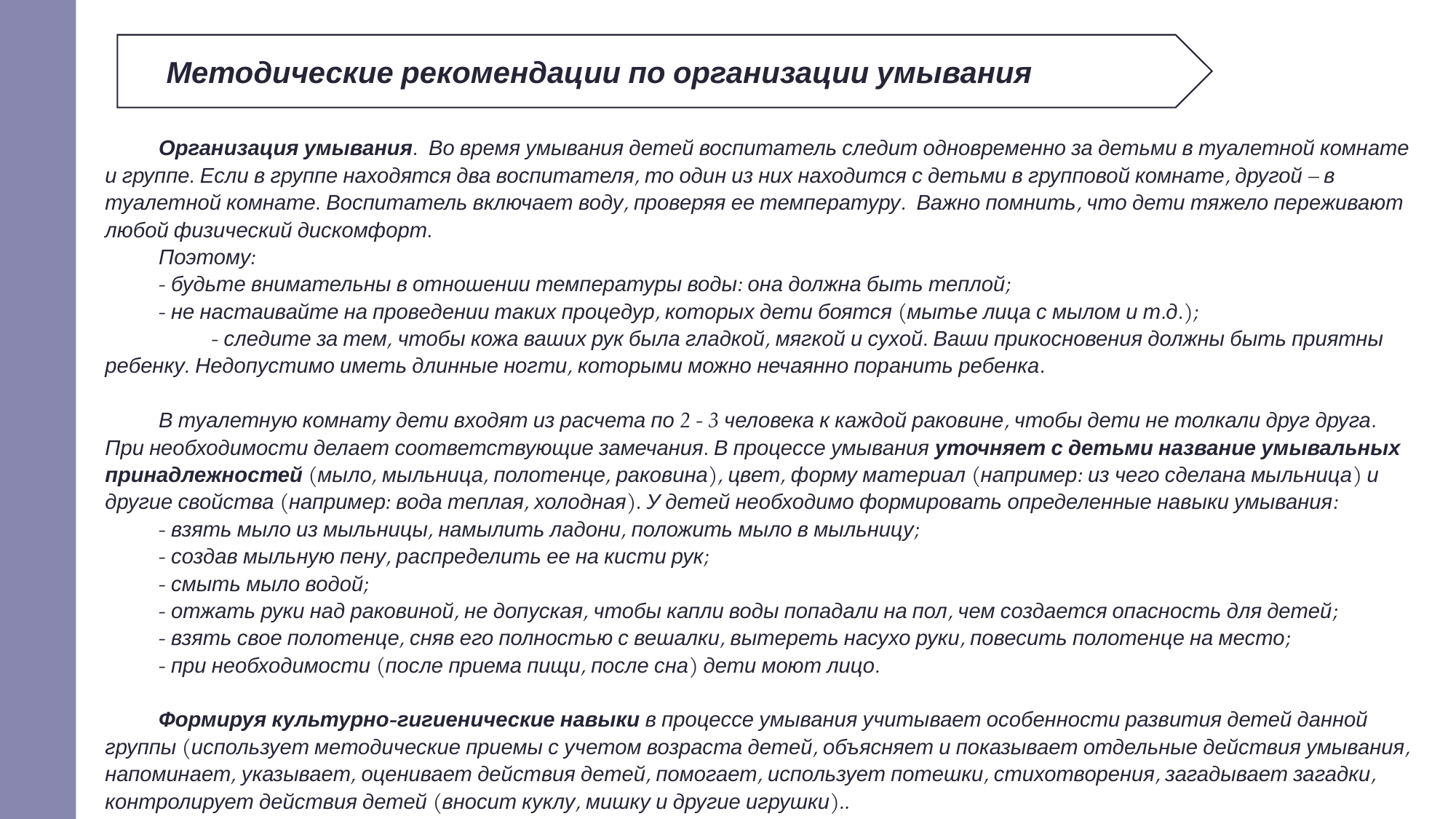

Методические рекомендации по организации умывания
Организация умывания.  Во время умывания детей воспитатель следит одновременно за детьми в туалетной комнате и группе. Если в группе находятся два воспитателя, то один из них находится с детьми в групповой комнате, другой – в туалетной комнате. Воспитатель включает воду, проверяя ее температуру.  Важно помнить, что дети тяжело переживают любой физический дискомфорт.
Поэтому:
- будьте внимательны в отношении температуры воды: она должна быть теплой;
- не настаивайте на проведении таких процедур, которых дети боятся (мытье лица с мылом и т.д.);
          - следите за тем, чтобы кожа ваших рук была гладкой, мягкой и сухой. Ваши прикосновения должны быть приятны ребенку. Недопустимо иметь длинные ногти, которыми можно нечаянно поранить ребенка.

В туалетную комнату дети входят из расчета по 2 - 3 человека к каждой раковине, чтобы дети не толкали друг друга. При необходимости делает соответствующие замечания. В процессе умывания уточняет с детьми название умывальных принадлежностей (мыло, мыльница, полотенце, раковина), цвет, форму материал (например: из чего сделана мыльница) и другие свойства (например: вода теплая, холодная). У детей необходимо формировать определенные навыки умывания:
- взять мыло из мыльницы, намылить ладони, положить мыло в мыльницу;
- создав мыльную пену, распределить ее на кисти рук;
- смыть мыло водой;
- отжать руки над раковиной, не допуская, чтобы капли воды попадали на пол, чем создается опасность для детей;
- взять свое полотенце, сняв его полностью с вешалки, вытереть насухо руки, повесить полотенце на место;
- при необходимости (после приема пищи, после сна) дети моют лицо.

Формируя культурно-гигиенические навыки в процессе умывания учитывает особенности развития детей данной группы (использует методические приемы с учетом возраста детей, объясняет и показывает отдельные действия умывания, напоминает, указывает, оценивает действия детей, помогает, использует потешки, стихотворения, загадывает загадки, контролирует действия детей (вносит куклу, мишку и другие игрушки)..